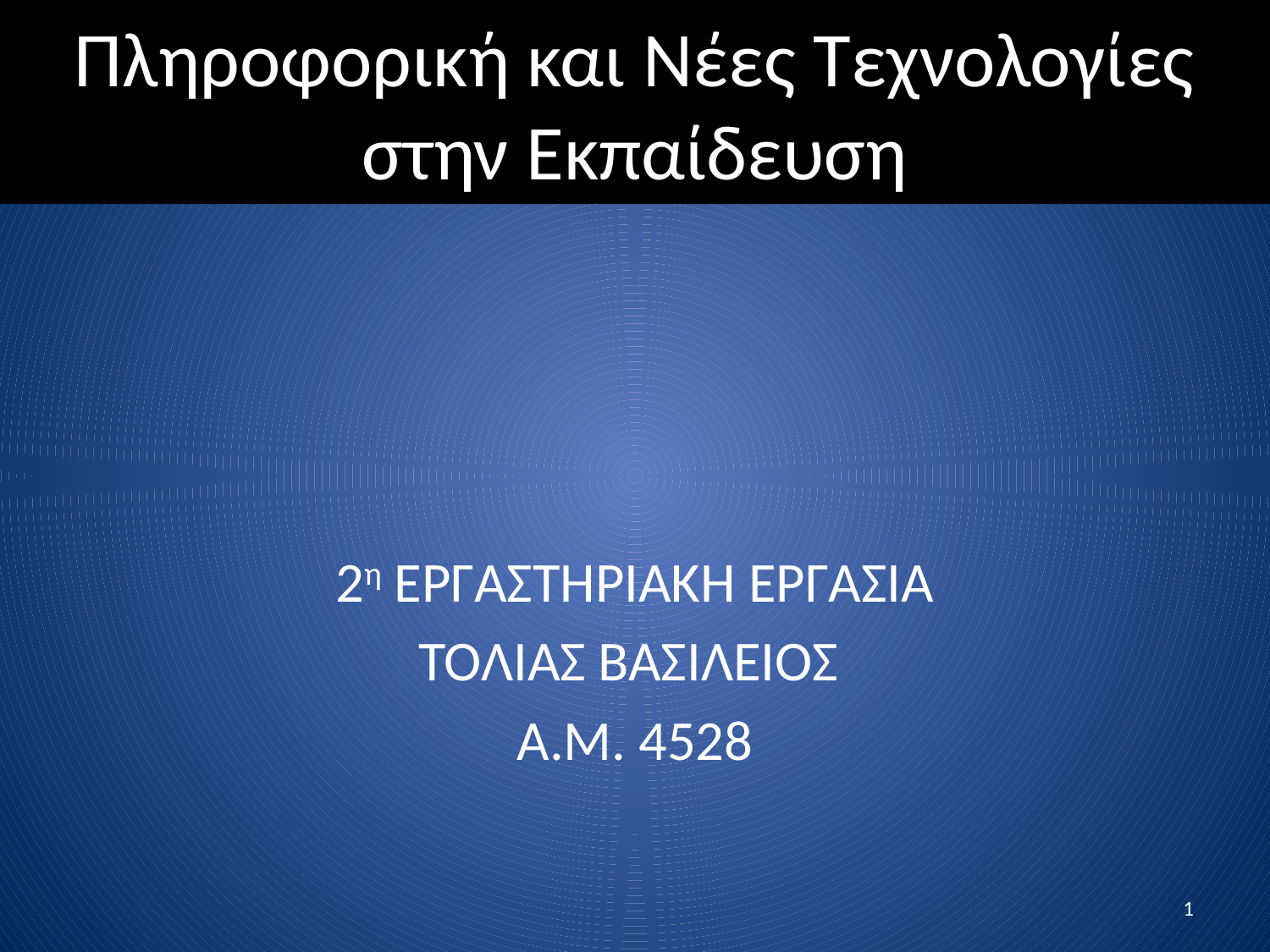

# Πληροφορική και Νέες Τεχνολογίες στην Εκπαίδευση
2η ΕΡΓΑΣΤΗΡΙΑΚΗ ΕΡΓΑΣΙΑ
ΤΟΛΙΑΣ ΒΑΣΙΛΕΙΟΣ
Α.Μ. 4528
1